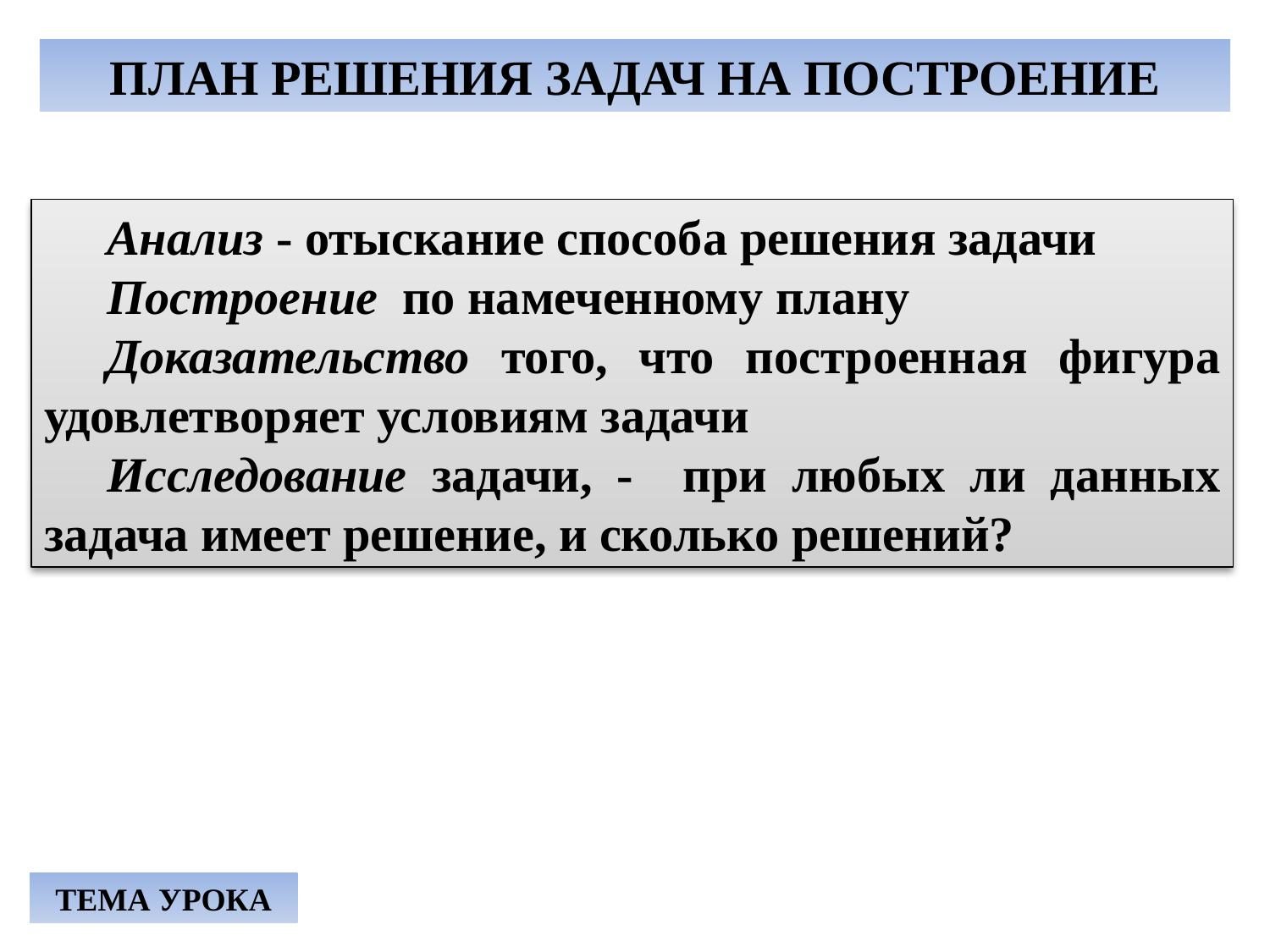

ПЛАН РЕШЕНИЯ ЗАДАЧ НА ПОСТРОЕНИЕ
Анализ - отыскание способа решения задачи
Построение  по намеченному плану
Доказательство того, что построенная фигура удовлетворяет условиям задачи
Исследование задачи, -  при любых ли данных задача имеет решение, и сколько решений?
ТЕМА УРОКА